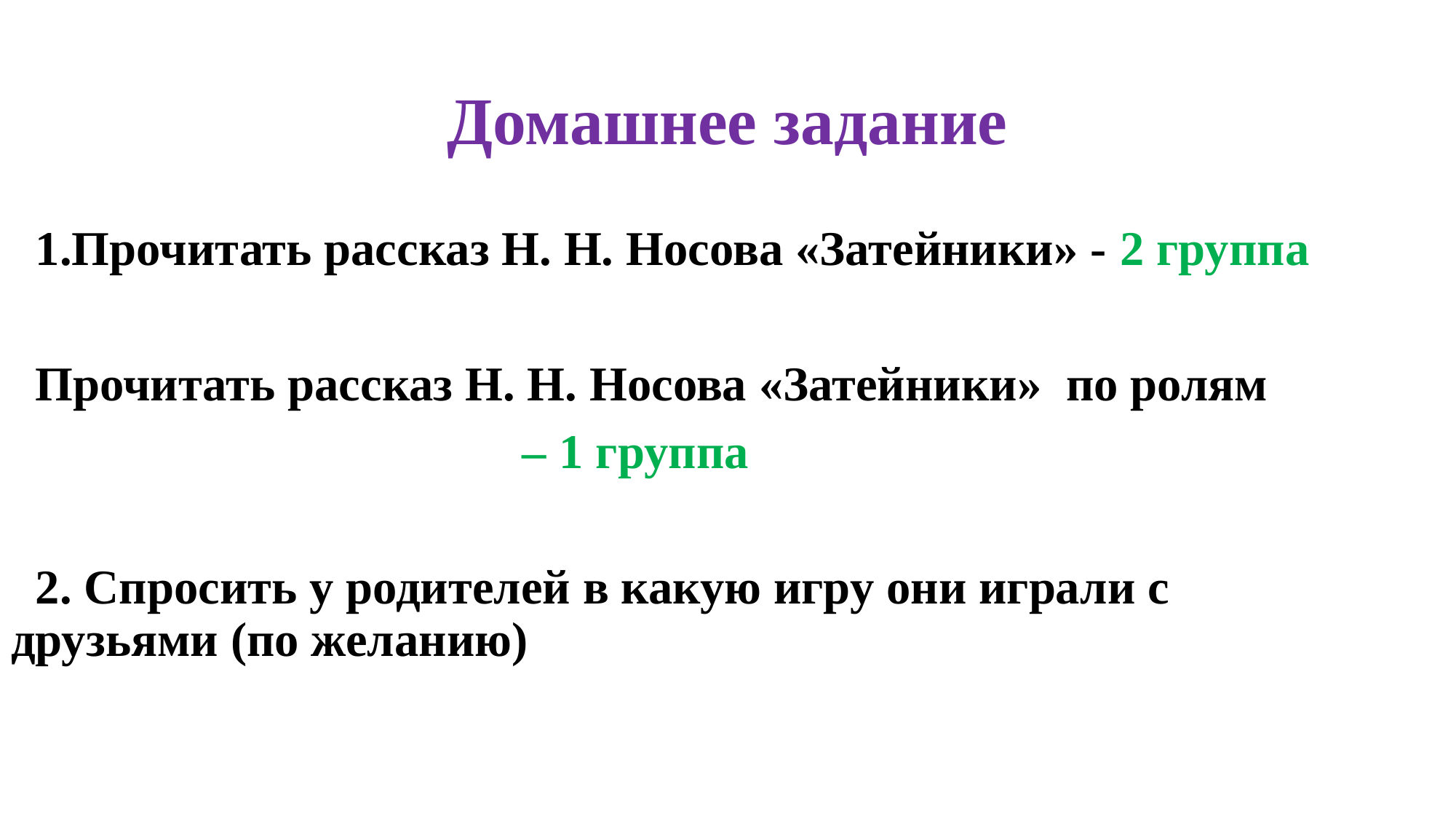

# Домашнее задание
  1.Прочитать рассказ Н. Н. Носова «Затейники» - 2 группа

  Прочитать рассказ Н. Н. Носова «Затейники»  по ролям
                                          – 1 группа

  2. Спросить у родителей в какую игру они играли с друзьями (по желанию)